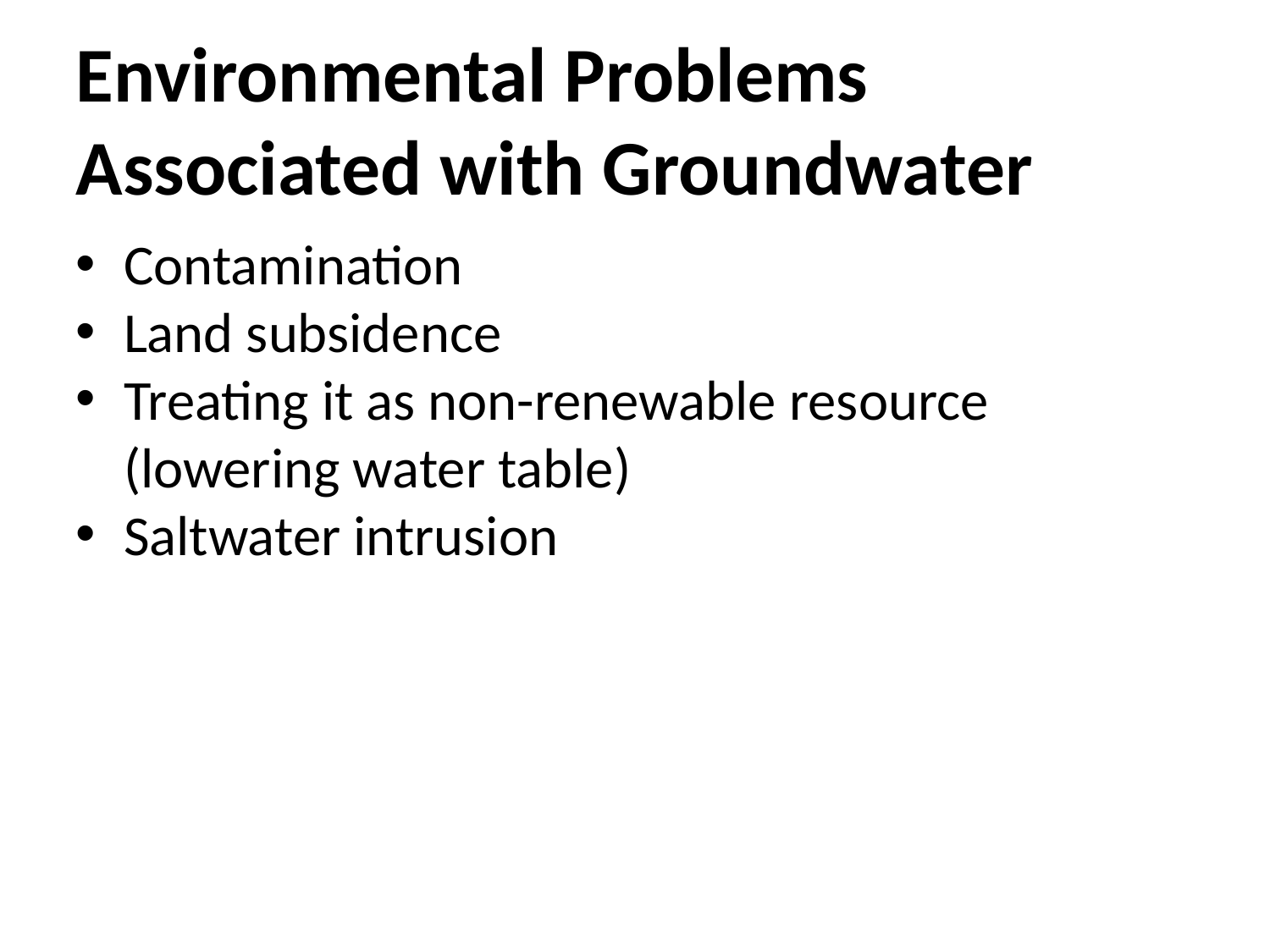

Environmental Problems Associated with Groundwater
Contamination
Land subsidence
Treating it as non-renewable resource (lowering water table)
Saltwater intrusion